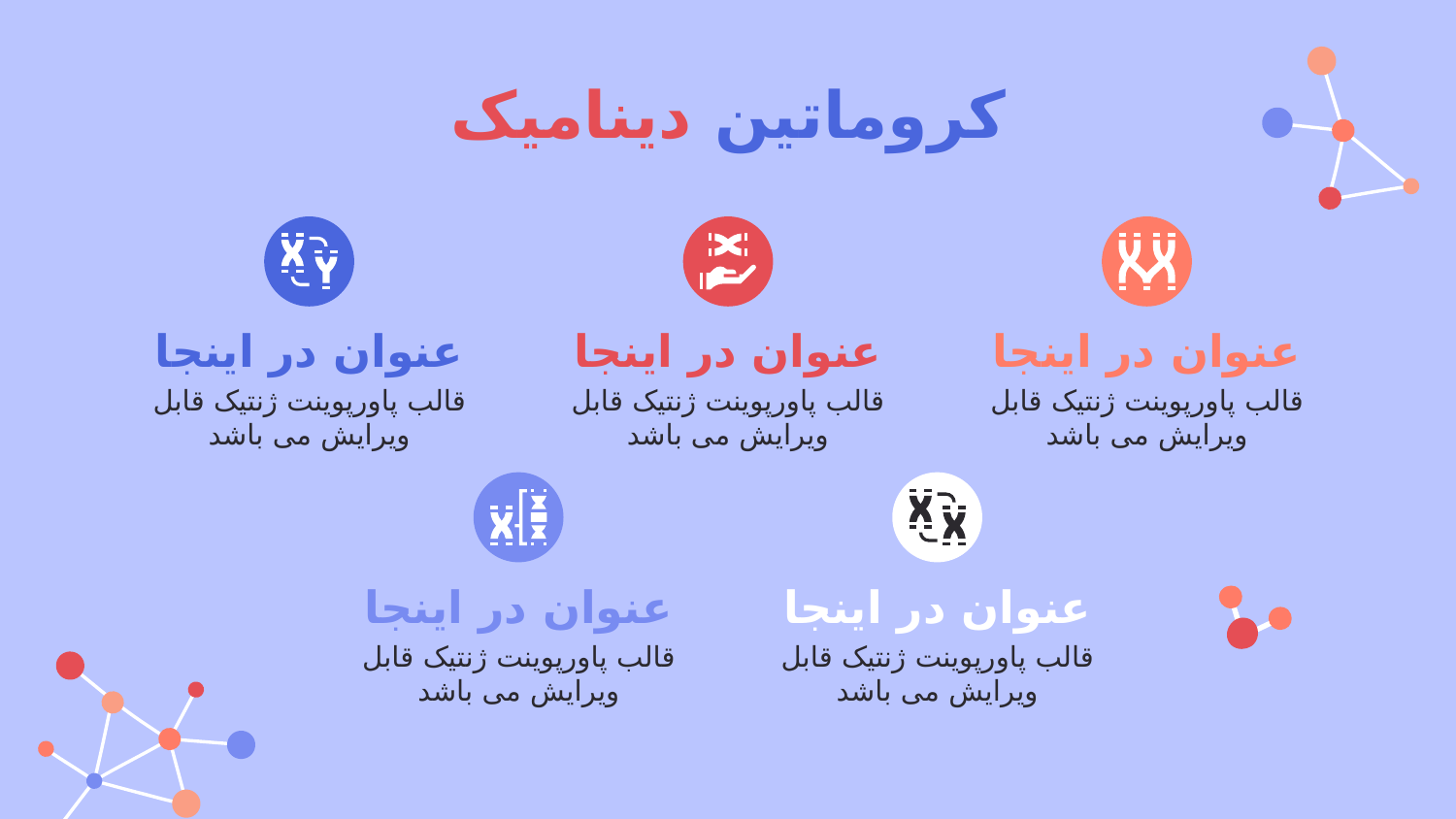

# کروماتین دینامیک

عنوان در اینجا
عنوان در اینجا
عنوان در اینجا
قالب پاورپوینت ژنتیک قابل ویرایش می باشد
قالب پاورپوینت ژنتیک قابل ویرایش می باشد
قالب پاورپوینت ژنتیک قابل ویرایش می باشد

عنوان در اینجا
عنوان در اینجا

قالب پاورپوینت ژنتیک قابل ویرایش می باشد
قالب پاورپوینت ژنتیک قابل ویرایش می باشد